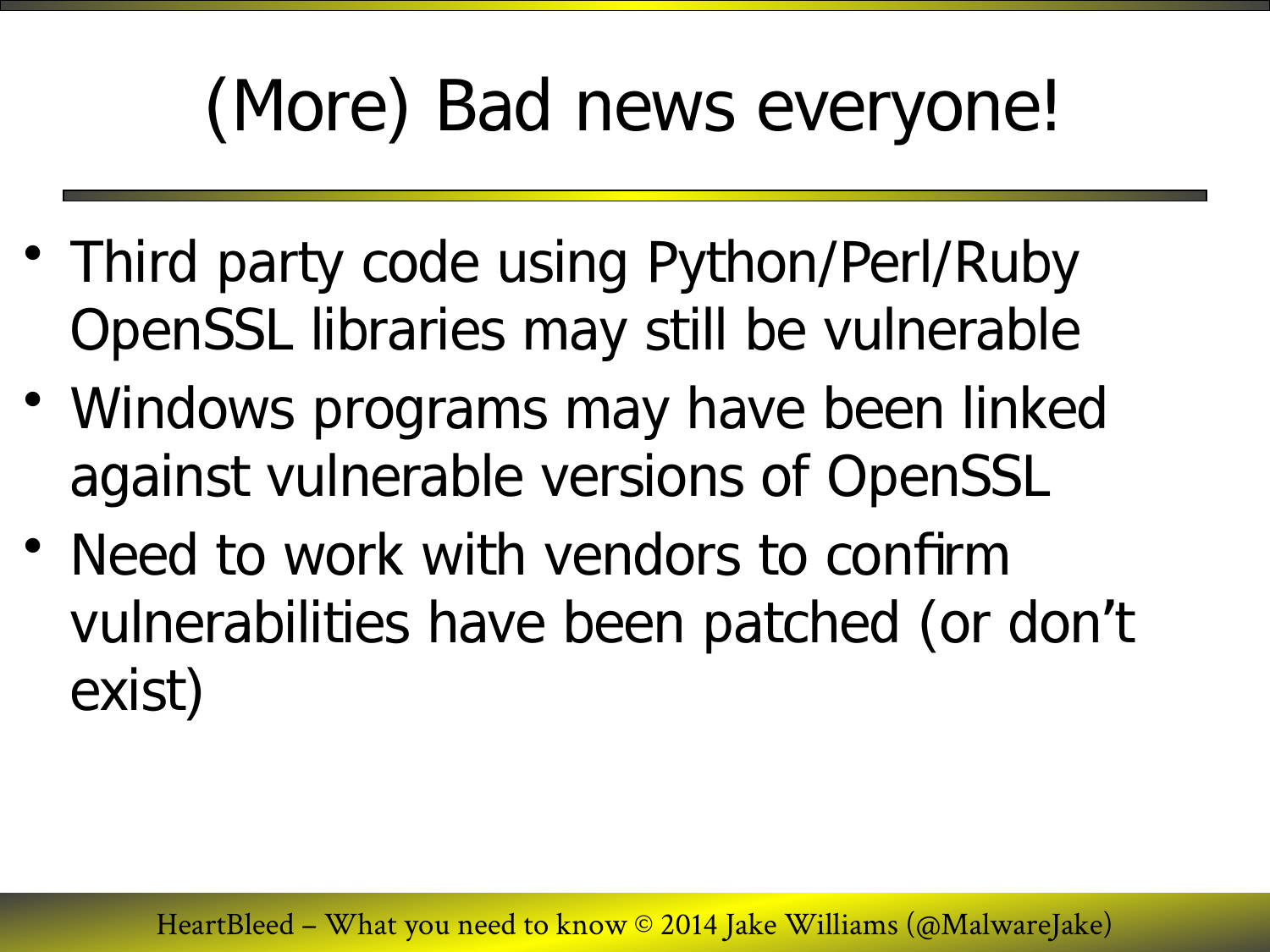

# (More) Bad news everyone!
Third party code using Python/Perl/Ruby OpenSSL libraries may still be vulnerable
Windows programs may have been linked against vulnerable versions of OpenSSL
Need to work with vendors to confirm vulnerabilities have been patched (or don’t exist)